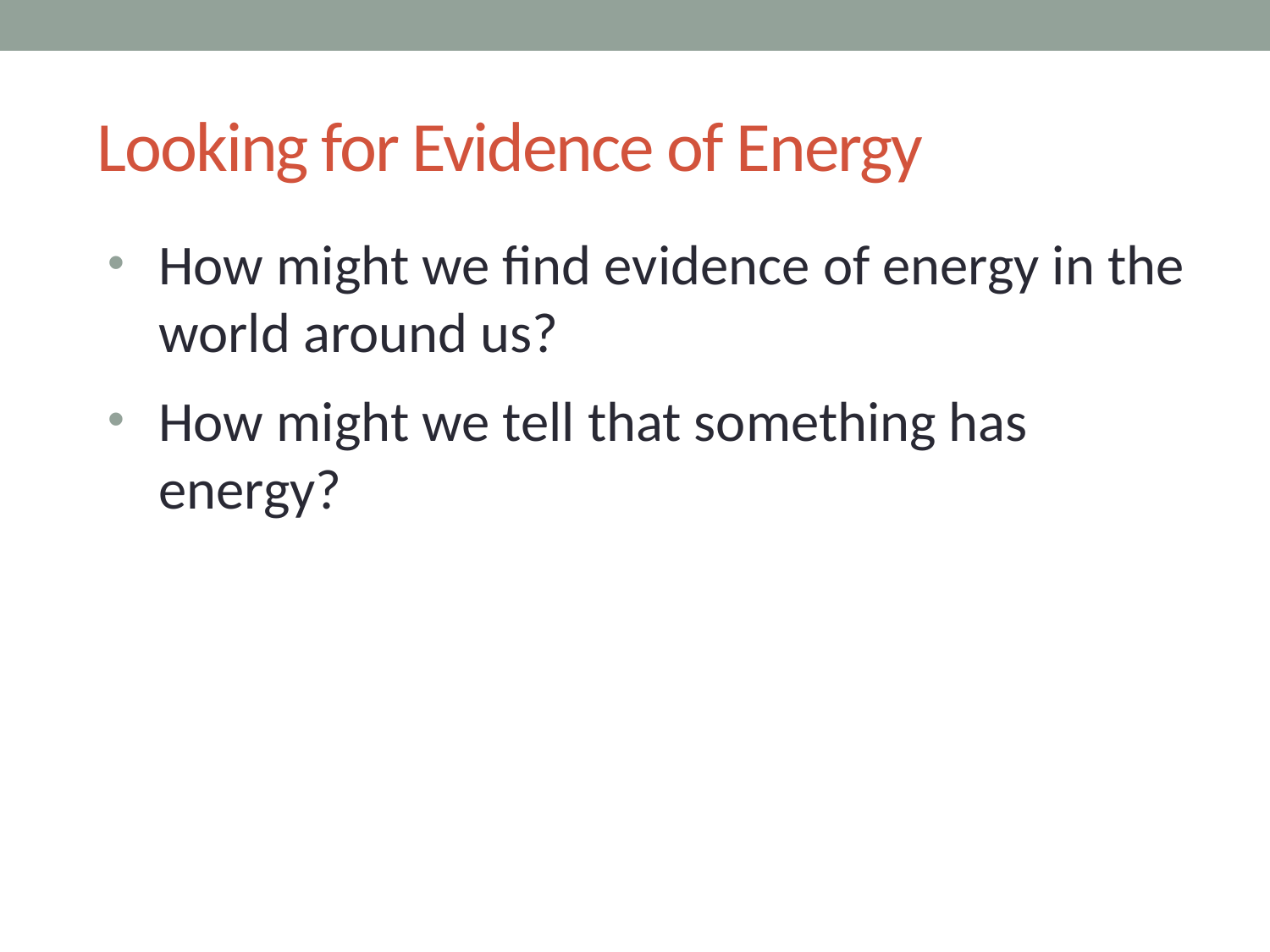

# Looking for Evidence of Energy
How might we find evidence of energy in the world around us?
How might we tell that something has energy?